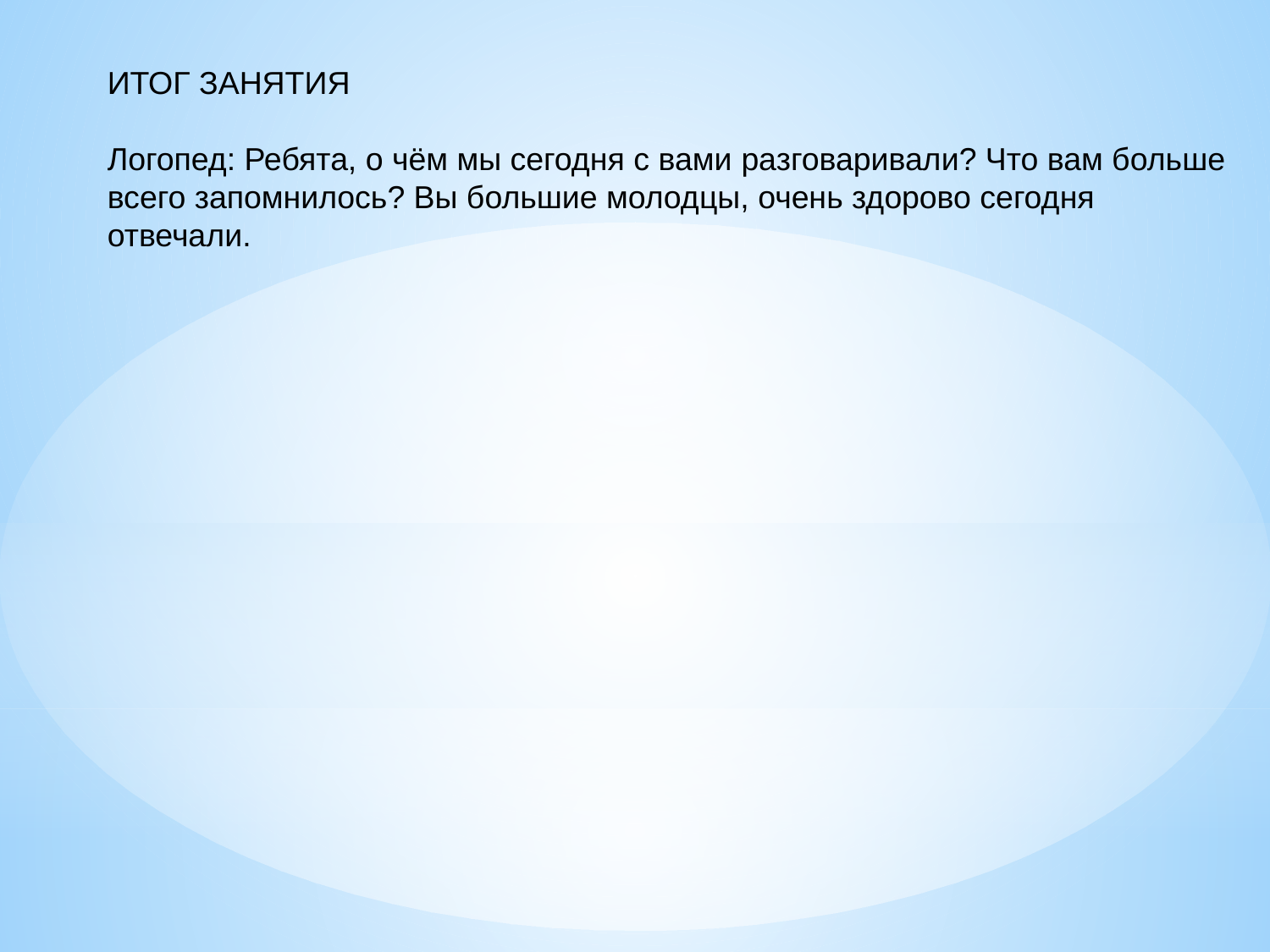

ИТОГ ЗАНЯТИЯ

Логопед: Ребята, о чём мы сегодня с вами разговаривали? Что вам больше всего запомнилось? Вы большие молодцы, очень здорово сегодня отвечали.